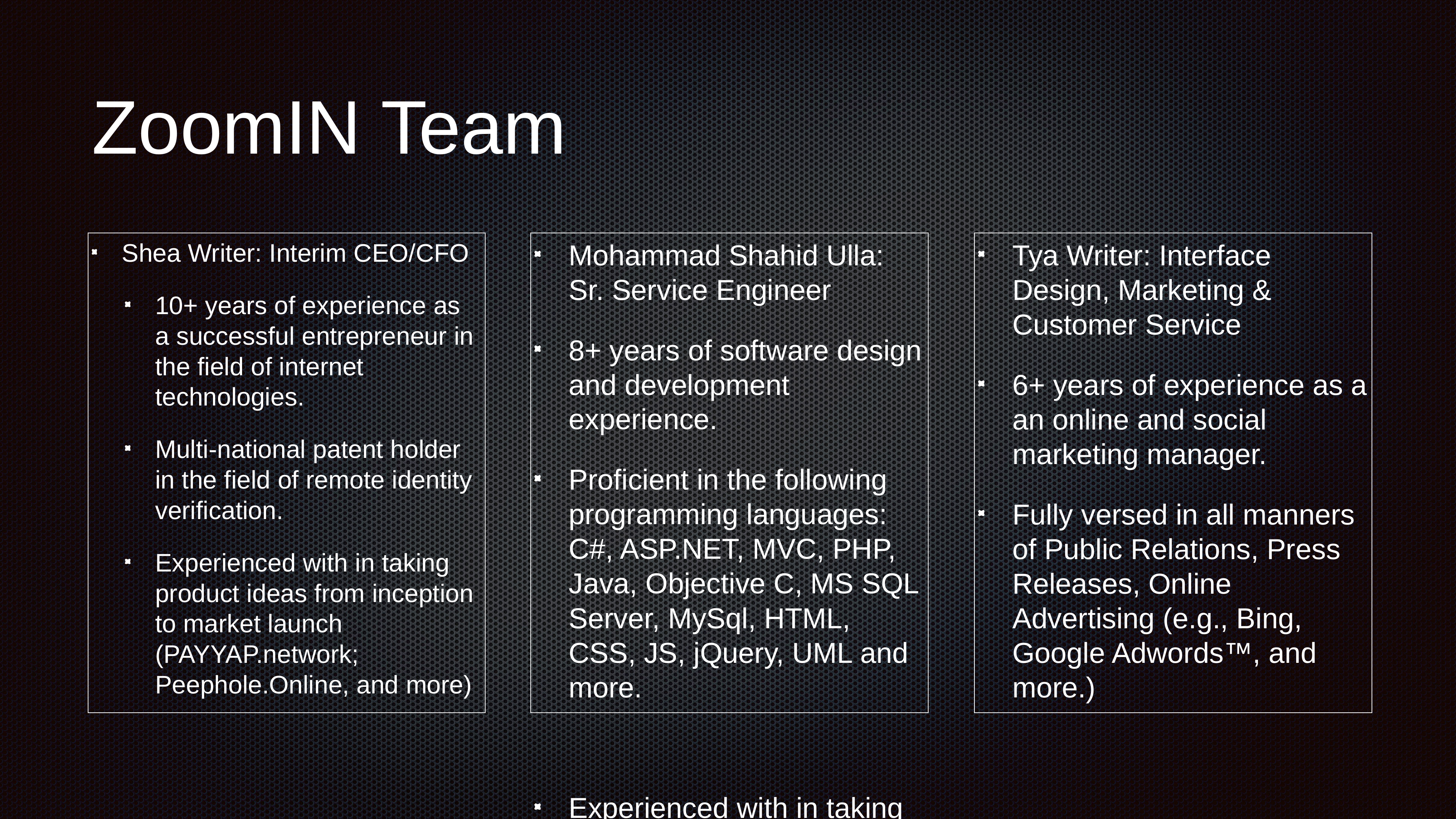

# ZoomIN Team
Shea Writer: Interim CEO/CFO
10+ years of experience as a successful entrepreneur in the field of internet technologies.
Multi-national patent holder in the field of remote identity verification.
Experienced with in taking product ideas from inception to market launch (PAYYAP.network; Peephole.Online, and more)
Mohammad Shahid Ulla: Sr. Service Engineer
8+ years of software design and development experience.
Proficient in the following programming languages: C#, ASP.NET, MVC, PHP, Java, Objective C, MS SQL Server, MySql, HTML, CSS, JS, jQuery, UML and more.

Experienced with in taking product ideas from inception to market launch (PAYYAP.network; Peephole.Online, and more)
Tya Writer: Interface Design, Marketing & Customer Service
6+ years of experience as a an online and social marketing manager.
Fully versed in all manners of Public Relations, Press Releases, Online Advertising (e.g., Bing, Google Adwords™, and more.)